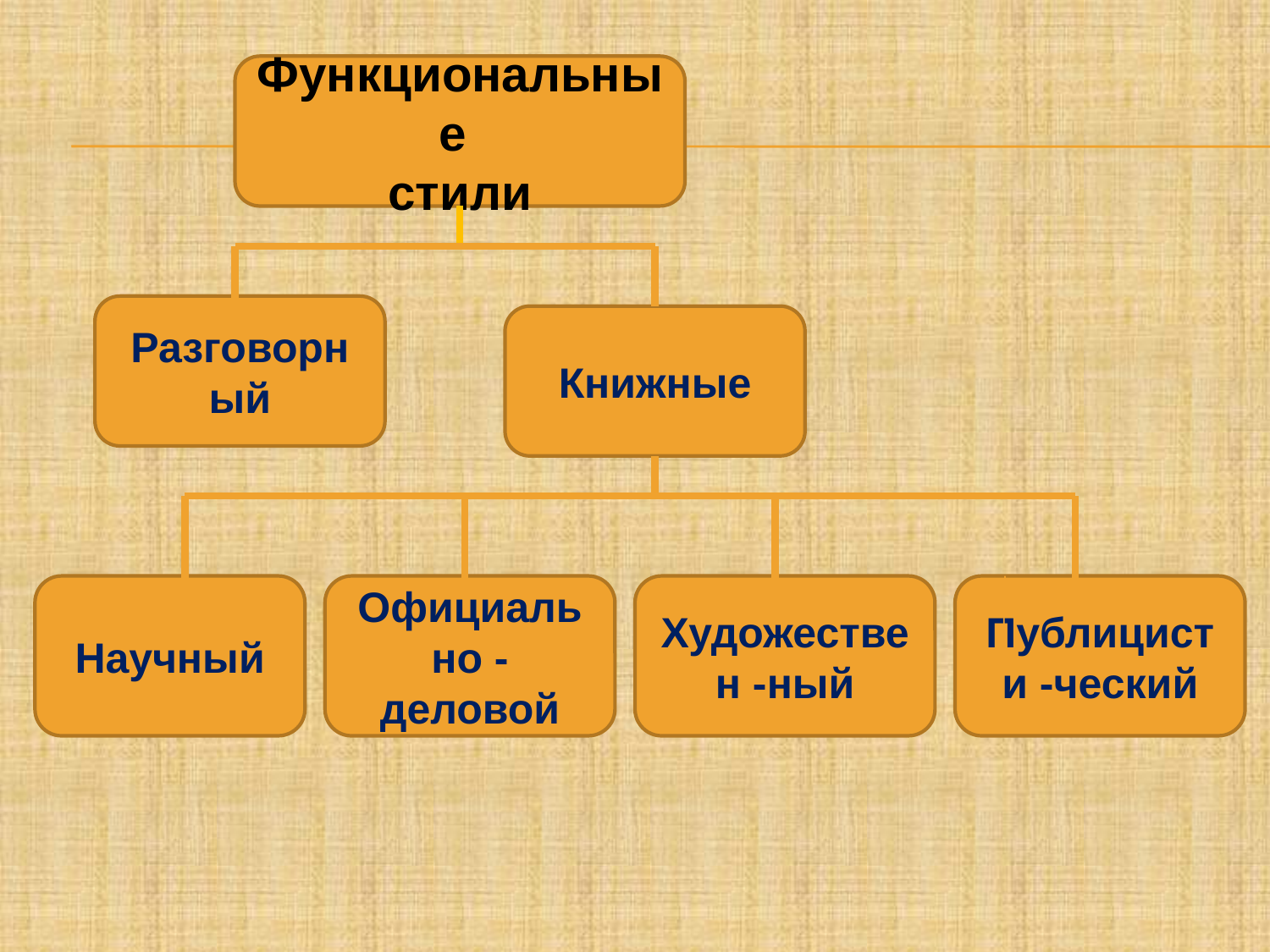

Функциональные
стили

Разговорный
Книжные
Научный
Официально -деловой
Художествен -ный
Публицисти -ческий